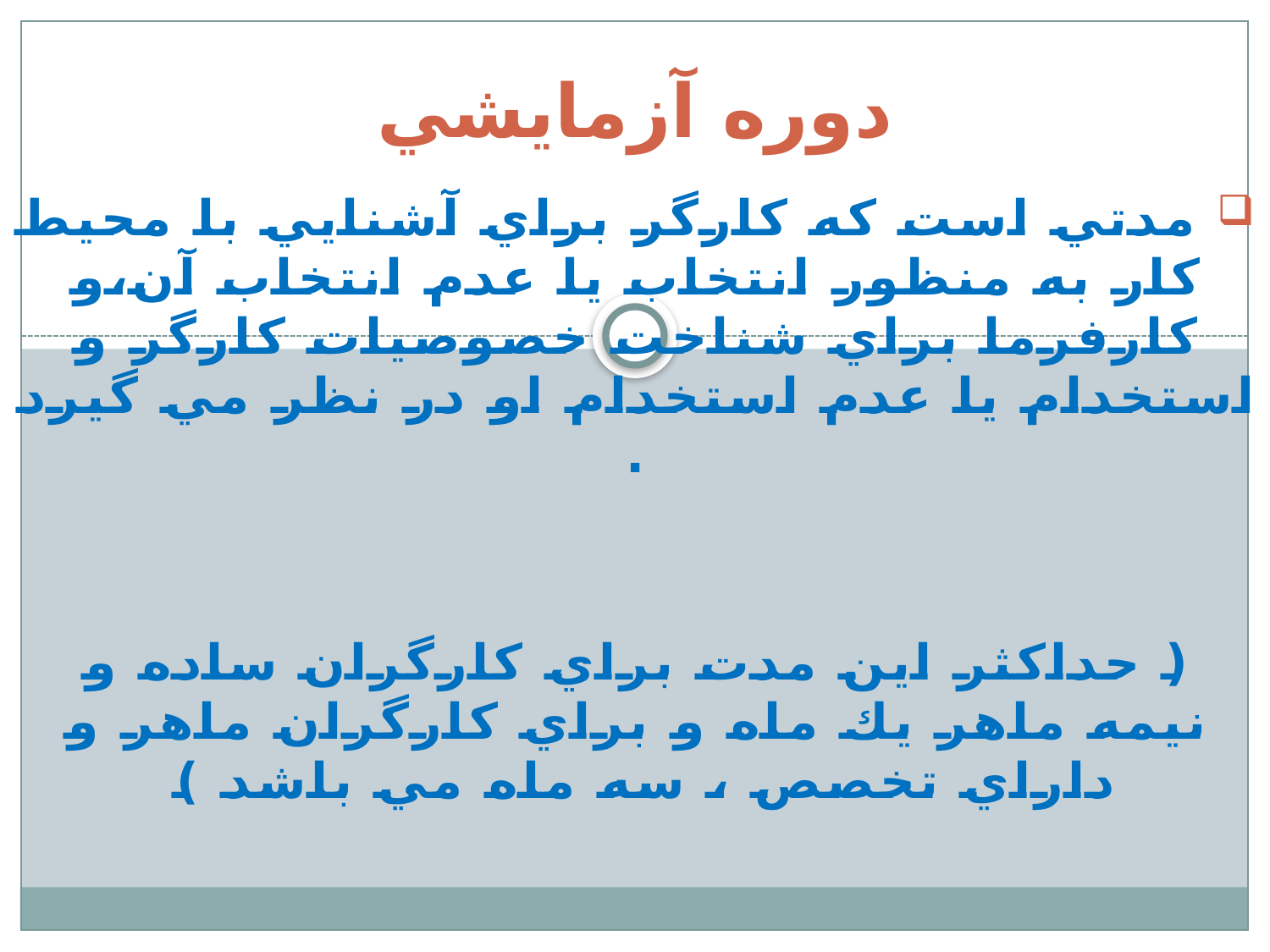

# دوره آزمايشي
 مدتي است كه كارگر براي آشنايي با محيط كار به منظور انتخاب يا عدم انتخاب آن،و كارفرما براي شناخت خصوصيات كارگر و استخدام يا عدم استخدام او در نظر مي گيرد .

( حداكثر اين مدت براي كارگران ساده و نيمه ماهر يك ماه و براي كارگران ماهر و داراي تخصص ، سه ماه مي باشد )